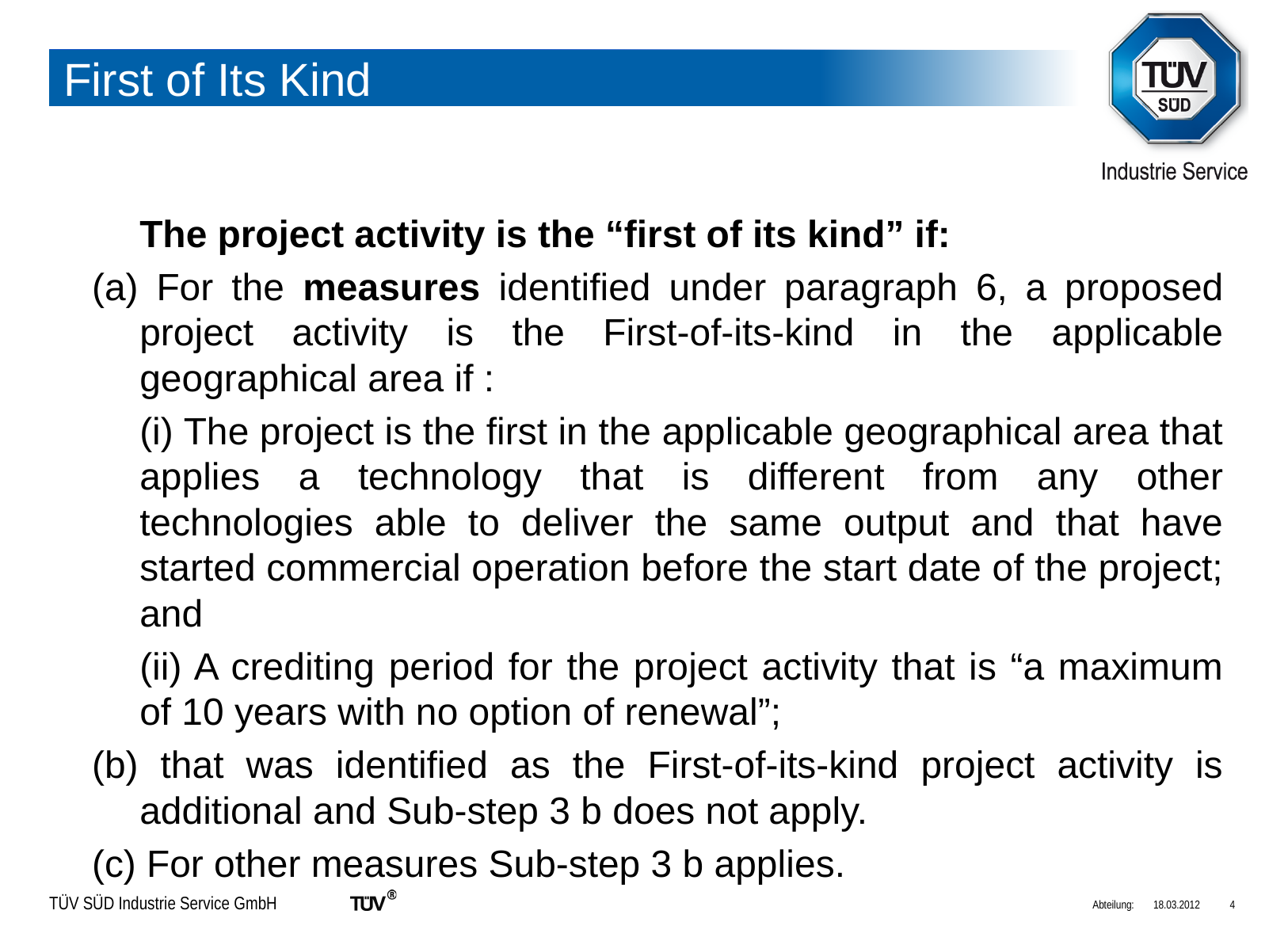

# First of Its Kind
	The project activity is the “first of its kind” if:
(a) For the measures identified under paragraph 6, a proposed project activity is the First-of-its-kind in the applicable geographical area if :
	(i) The project is the first in the applicable geographical area that applies a technology that is different from any other technologies able to deliver the same output and that have started commercial operation before the start date of the project; and
	(ii) A crediting period for the project activity that is “a maximum of 10 years with no option of renewal”;
(b) that was identified as the First-of-its-kind project activity is additional and Sub-step 3 b does not apply.
(c) For other measures Sub-step 3 b applies.

Abteilung:
18.03.2012
4